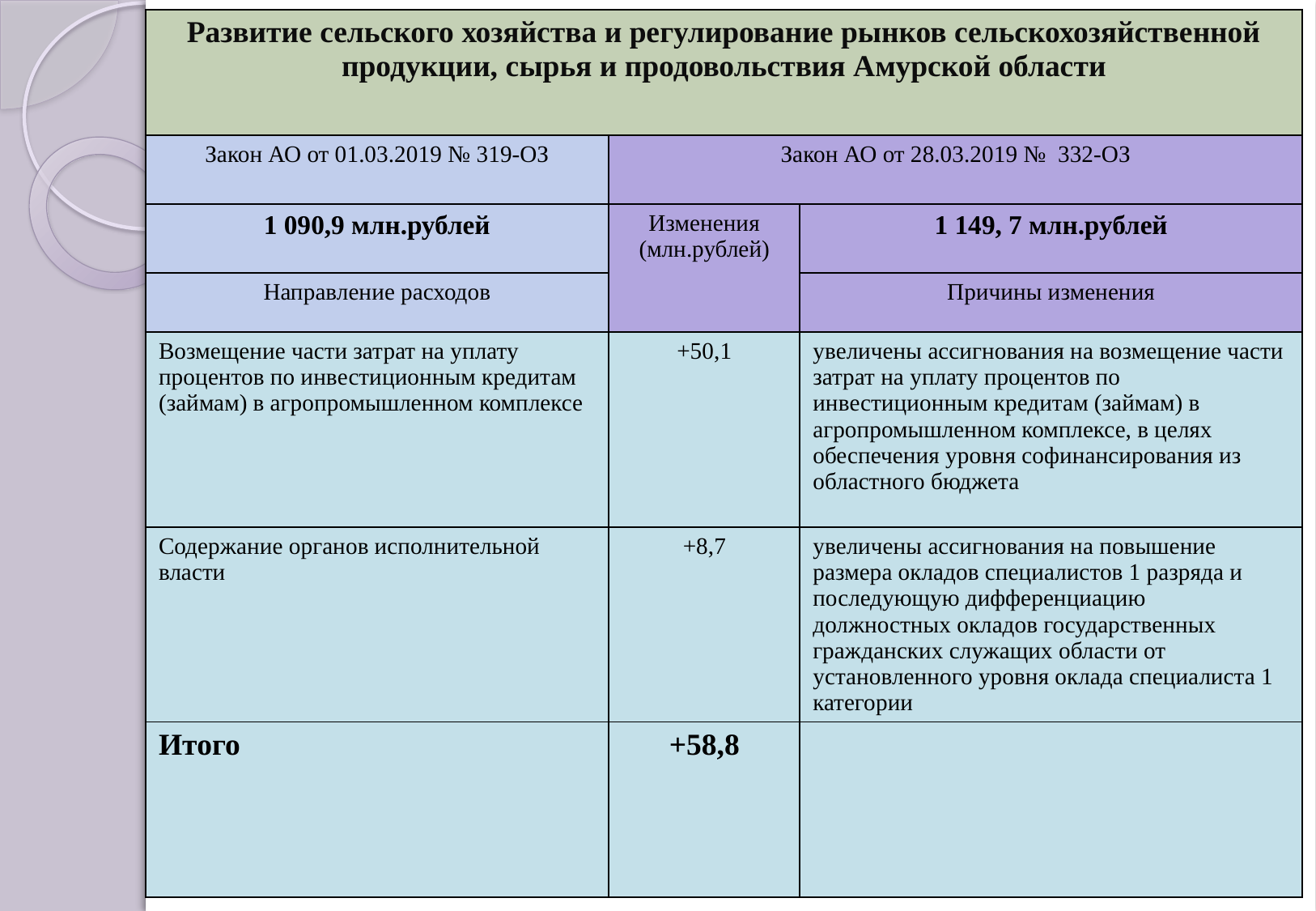

| Развитие сельского хозяйства и регулирование рынков сельскохозяйственной продукции, сырья и продовольствия Амурской области |  |  |
| --- | --- | --- |
| Закон АО от 01.03.2019 № 319-ОЗ | Закон АО от 28.03.2019 № 332-ОЗ |  |
| 1 090,9 млн.рублей | Изменения (млн.рублей) | 1 149, 7 млн.рублей |
| Направление расходов |  | Причины изменения |
| Возмещение части затрат на уплату процентов по инвестиционным кредитам (займам) в агропромышленном комплексе | +50,1 | увеличены ассигнования на возмещение части затрат на уплату процентов по инвестиционным кредитам (займам) в агропромышленном комплексе, в целях обеспечения уровня софинансирования из областного бюджета |
| Содержание органов исполнительной власти | +8,7 | увеличены ассигнования на повышение размера окладов специалистов 1 разряда и последующую дифференциацию должностных окладов государственных гражданских служащих области от установленного уровня оклада специалиста 1 категории |
| Итого | +58,8 |  |
#

7